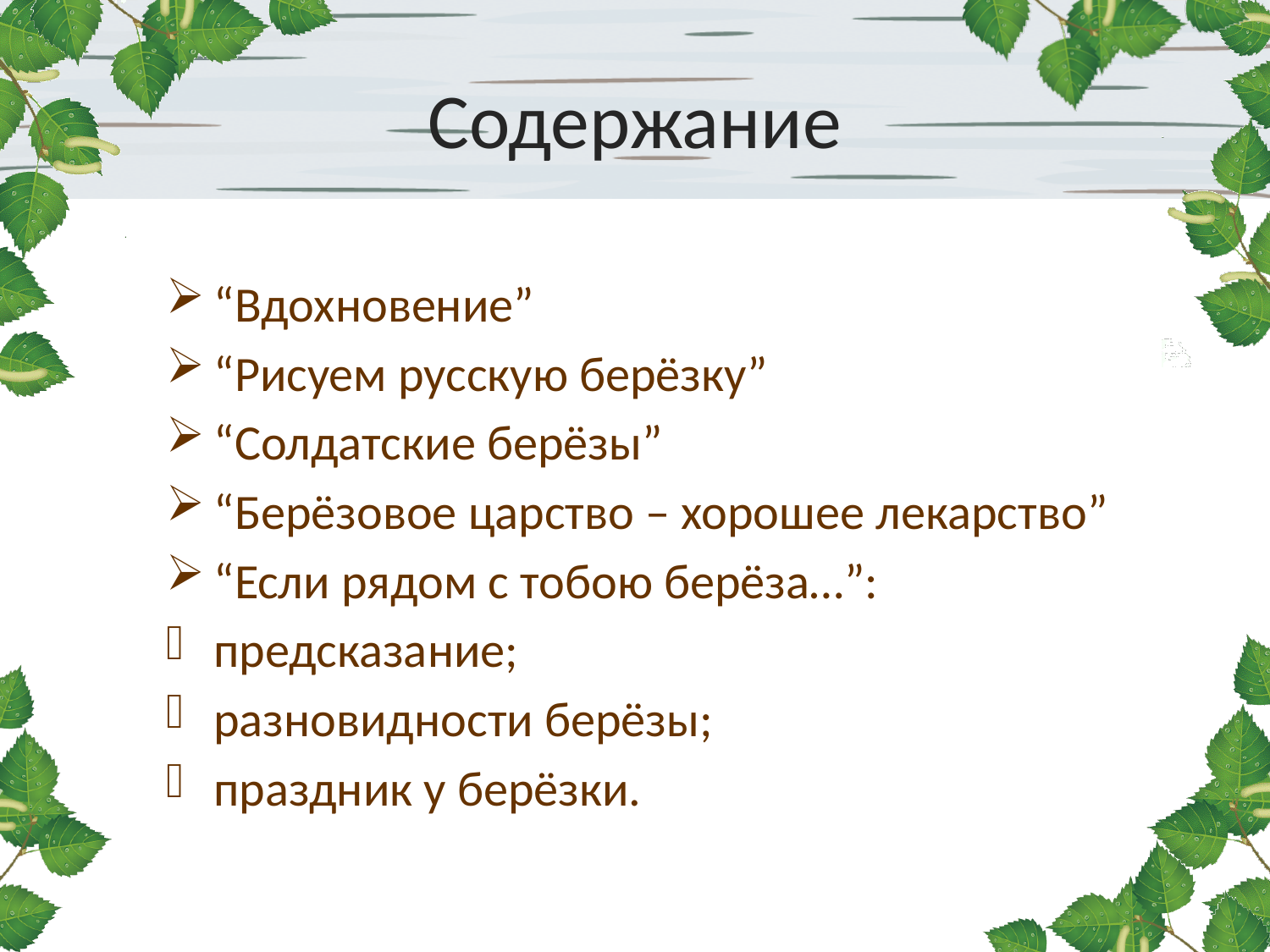

# Содержание
“Вдохновение”
“Рисуем русскую берёзку”
“Солдатские берёзы”
“Берёзовое царство – хорошее лекарство”
“Если рядом с тобою берёза…”:
предсказание;
разновидности берёзы;
праздник у берёзки.